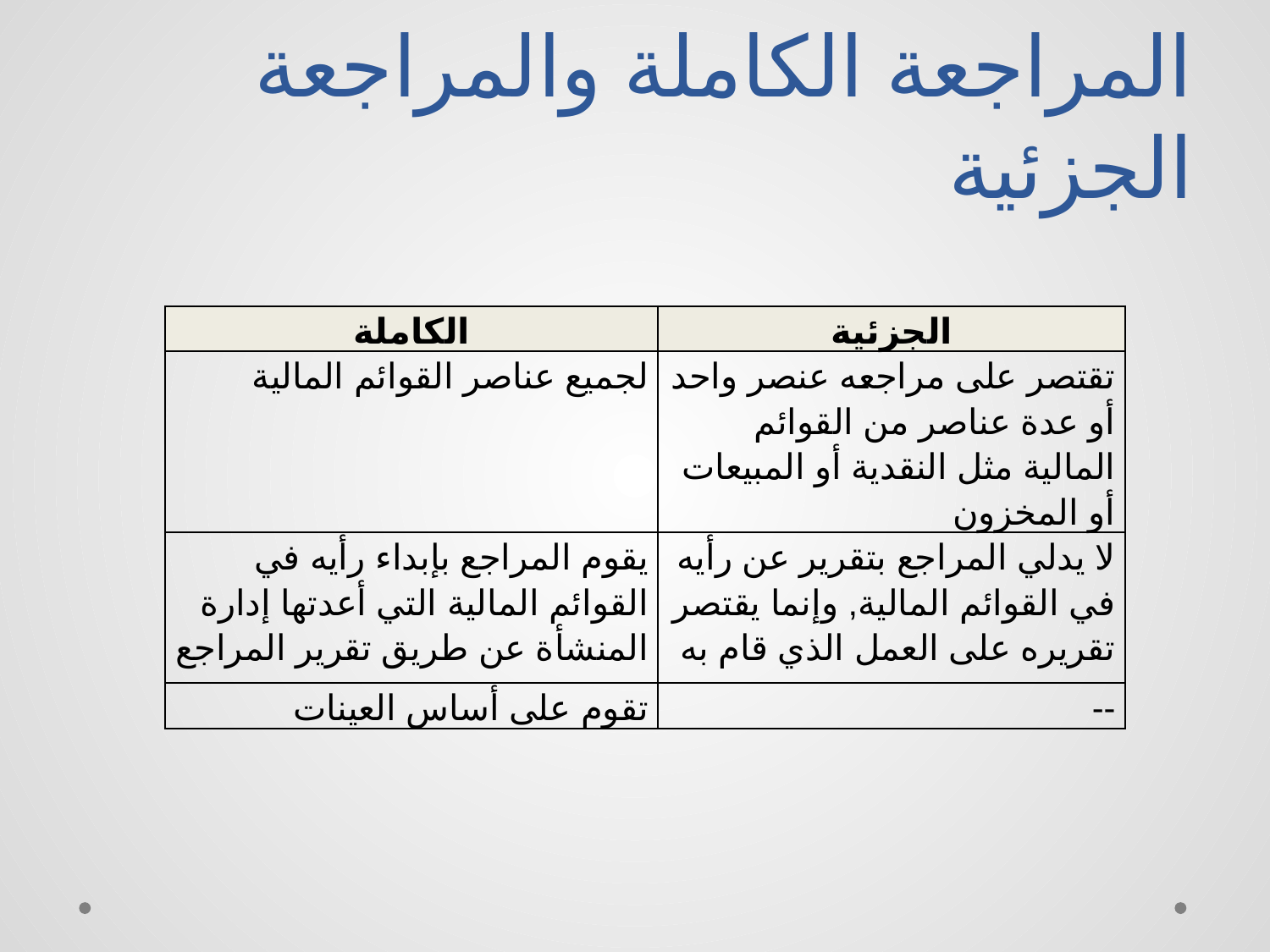

# المراجعة الكاملة والمراجعة الجزئية
| الكاملة | الجزئية |
| --- | --- |
| لجميع عناصر القوائم المالية | تقتصر على مراجعه عنصر واحد أو عدة عناصر من القوائم المالية مثل النقدية أو المبيعات أو المخزون |
| يقوم المراجع بإبداء رأيه في القوائم المالية التي أعدتها إدارة المنشأة عن طريق تقرير المراجع | لا يدلي المراجع بتقرير عن رأيه في القوائم المالية, وإنما يقتصر تقريره على العمل الذي قام به |
| تقوم على أساس العينات | -- |